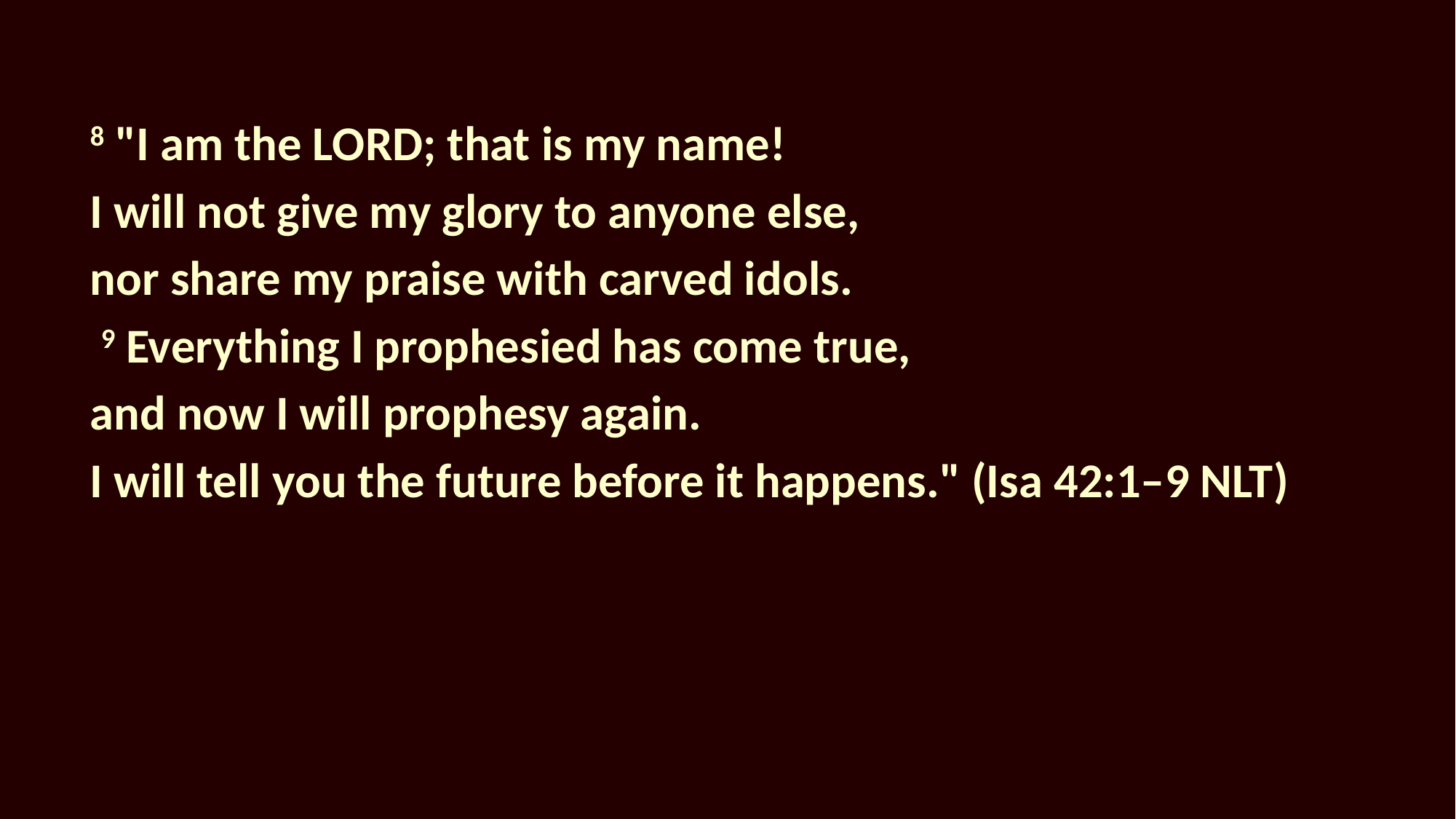

8 "I am the LORD; that is my name!
I will not give my glory to anyone else,
nor share my praise with carved idols.
 9 Everything I prophesied has come true,
and now I will prophesy again.
I will tell you the future before it happens." (Isa 42:1–9 NLT)